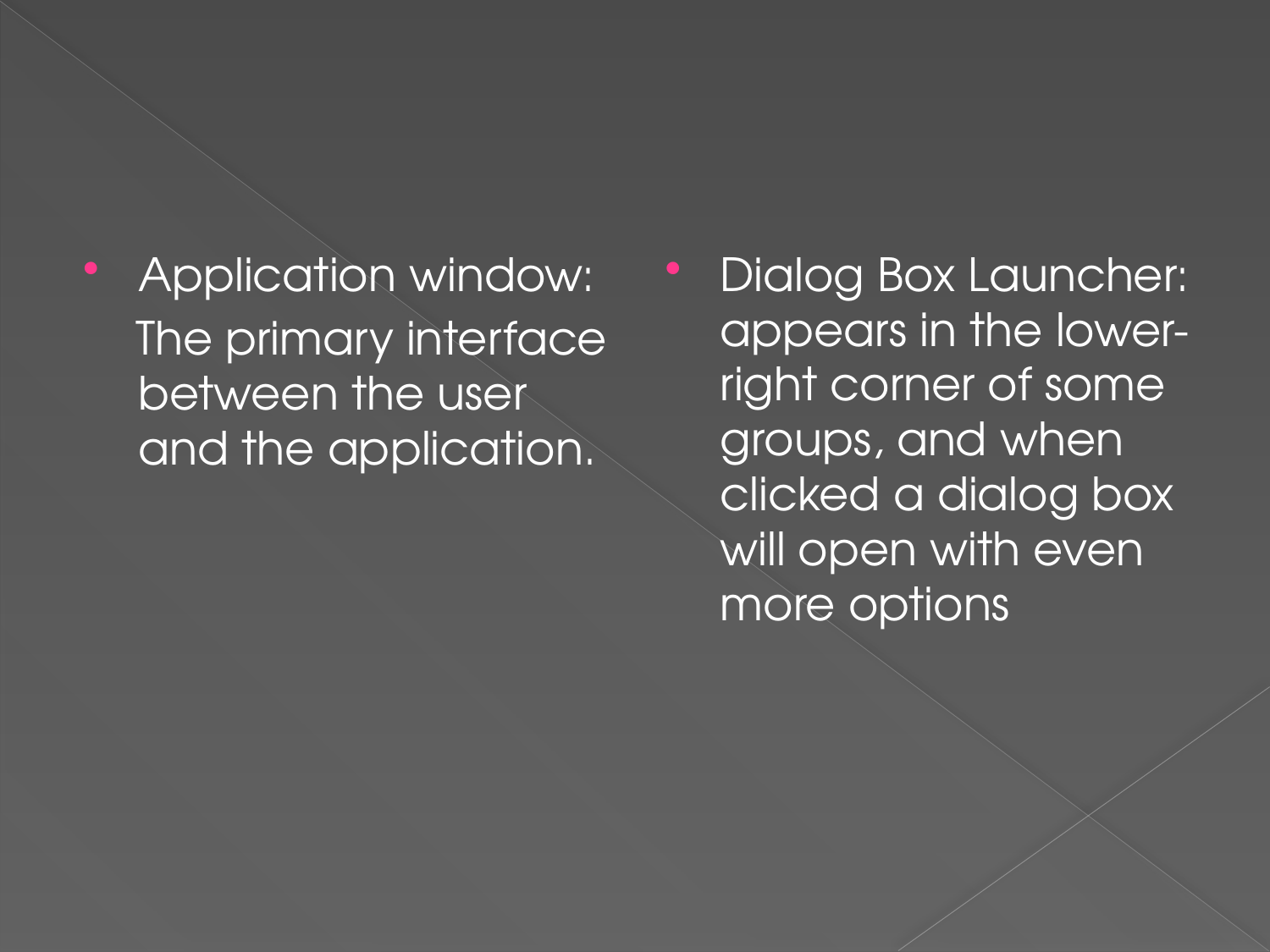

Application window:
    The primary interface between the user and the application.
Dialog Box Launcher: appears in the lower-right corner of some groups, and when clicked a dialog box will open with even more options